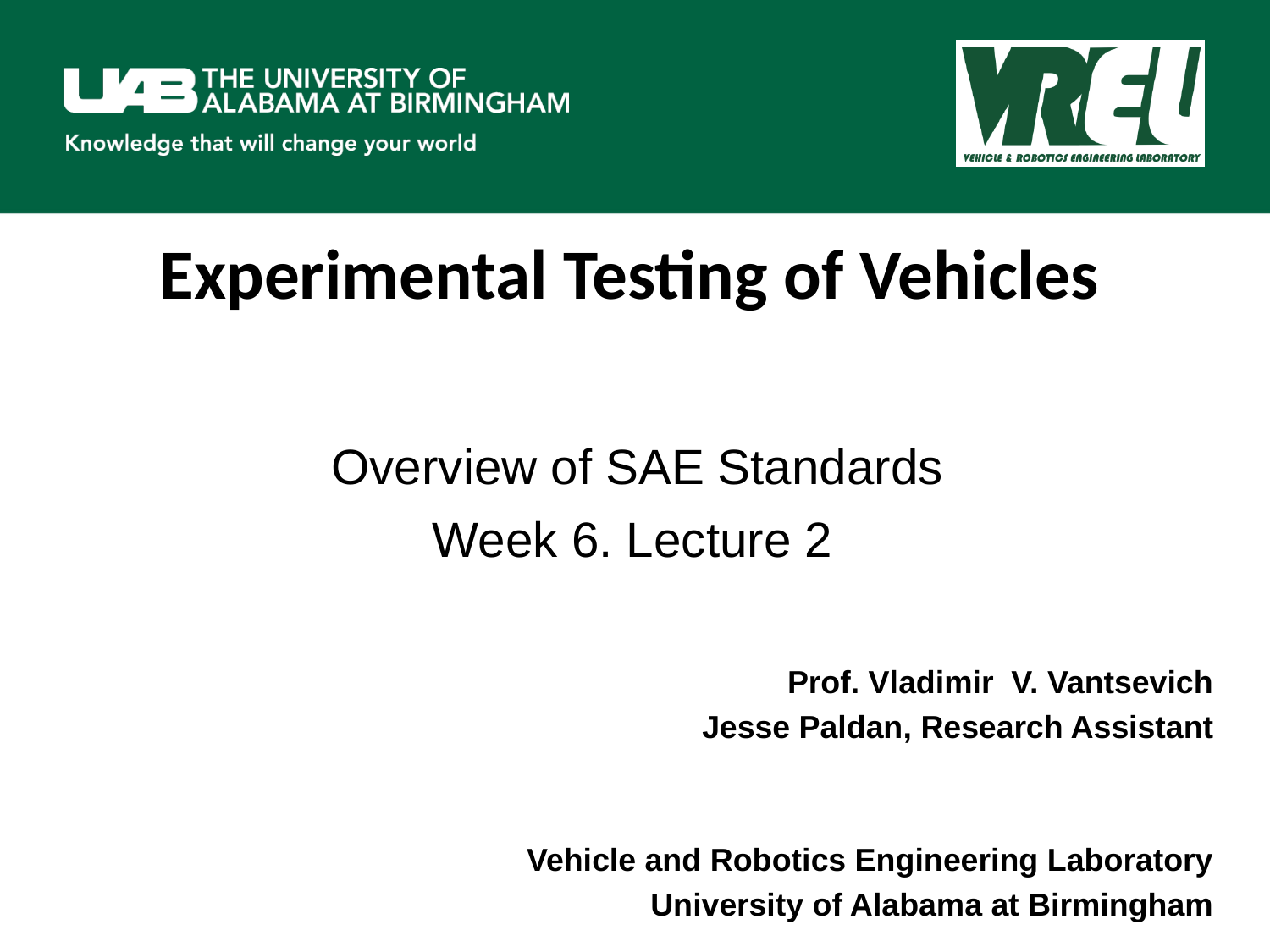

Experimental Testing of Vehicles
Overview of SAE Standards
Week 6. Lecture 2
Prof. Vladimir  V. Vantsevich
Jesse Paldan, Research Assistant

Vehicle and Robotics Engineering Laboratory
University of Alabama at Birmingham